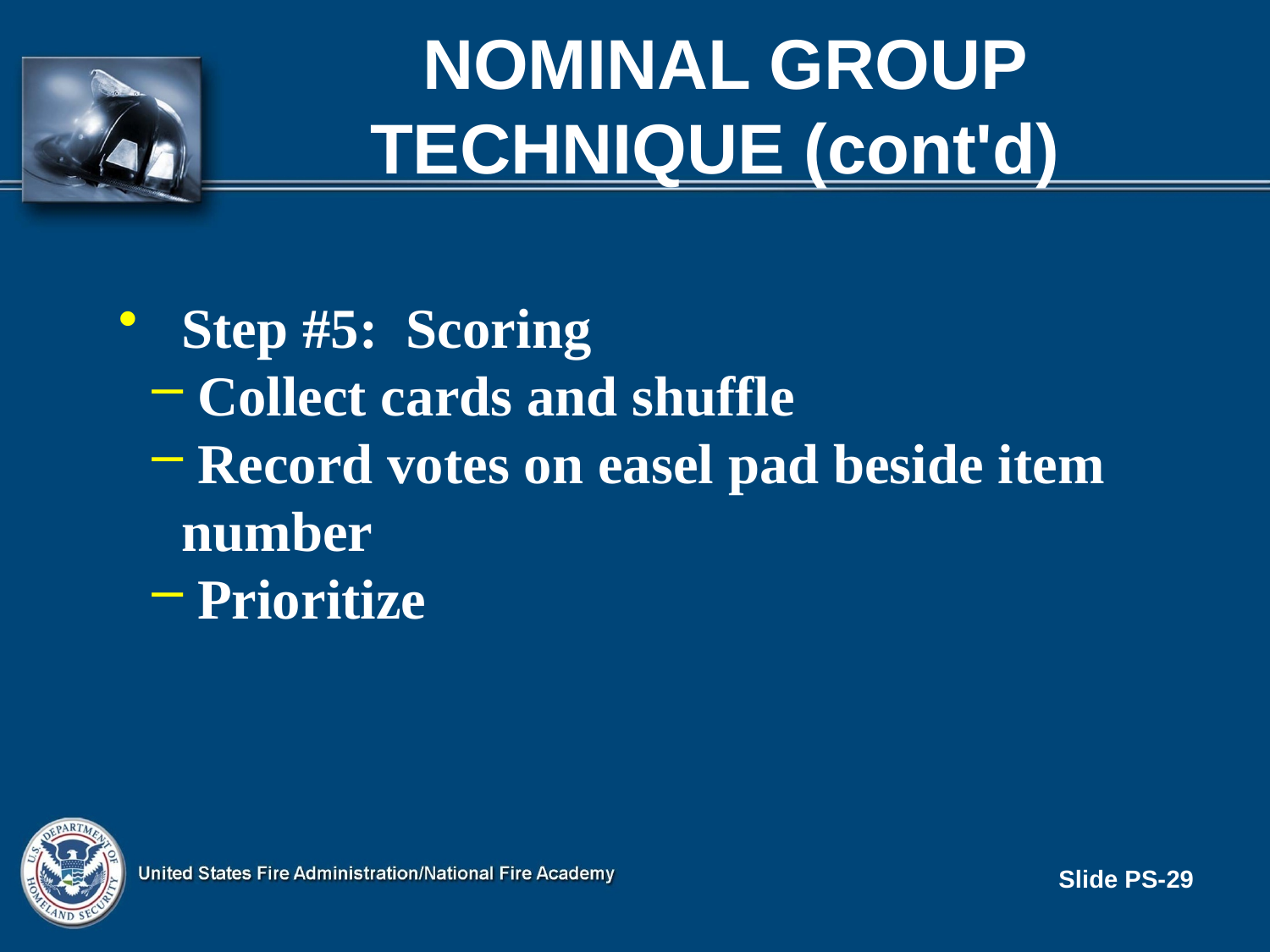

# NOMINAL GROUP TECHNIQUE (cont'd)
Step #5:  Scoring
 Collect cards and shuffle
 Record votes on easel pad beside item number
 Prioritize
Slide PS-29